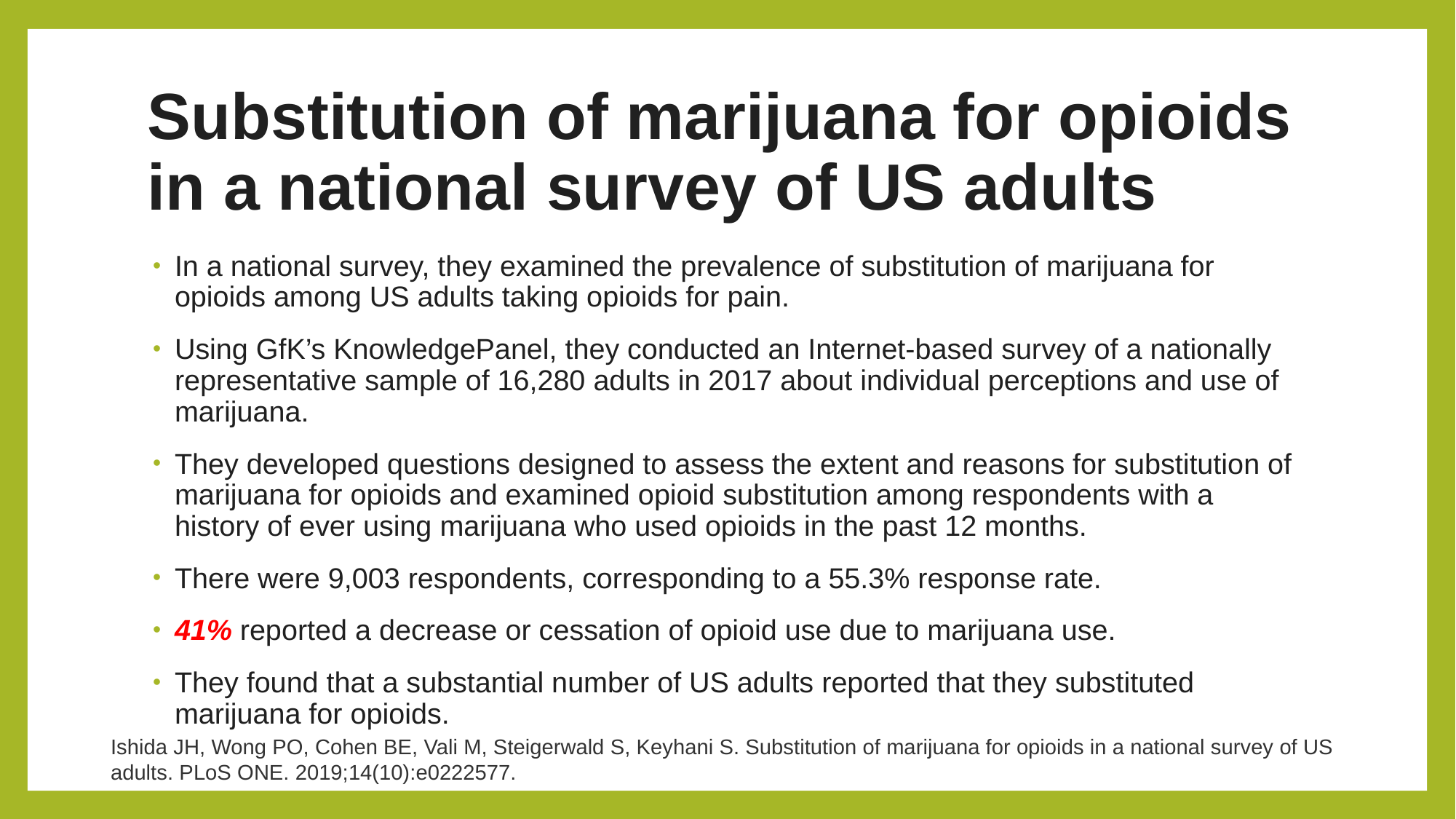

# Substitution of marijuana for opioids in a national survey of US adults
In a national survey, they examined the prevalence of substitution of marijuana for opioids among US adults taking opioids for pain.
Using GfK’s KnowledgePanel, they conducted an Internet-based survey of a nationally representative sample of 16,280 adults in 2017 about individual perceptions and use of marijuana.
They developed questions designed to assess the extent and reasons for substitution of marijuana for opioids and examined opioid substitution among respondents with a history of ever using marijuana who used opioids in the past 12 months.
There were 9,003 respondents, corresponding to a 55.3% response rate.
41% reported a decrease or cessation of opioid use due to marijuana use.
They found that a substantial number of US adults reported that they substituted marijuana for opioids.
Ishida JH, Wong PO, Cohen BE, Vali M, Steigerwald S, Keyhani S. Substitution of marijuana for opioids in a national survey of US adults. PLoS ONE. 2019;14(10):e0222577.